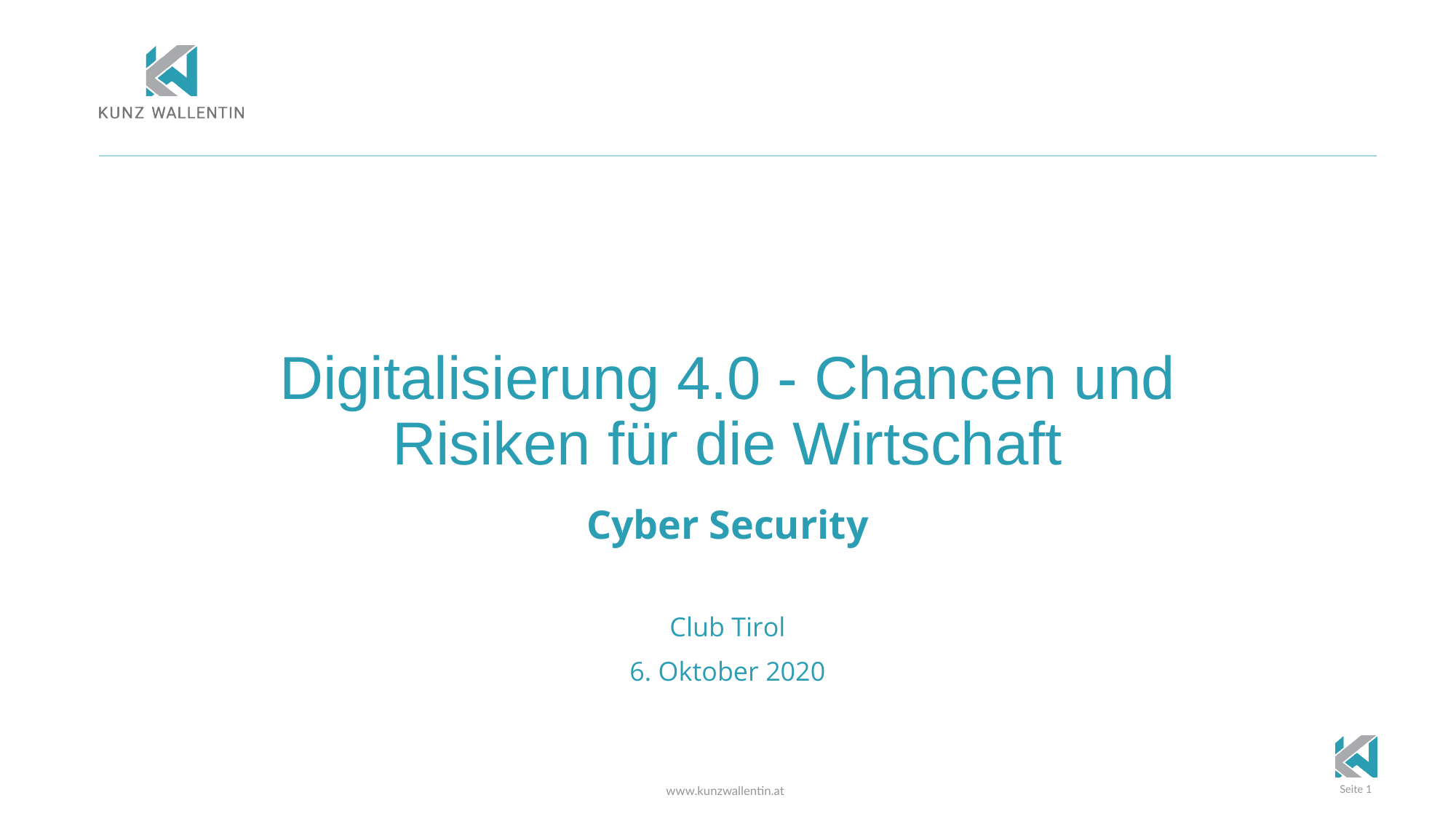

# Digitalisierung 4.0 - Chancen und Risiken für die Wirtschaft
Cyber Security

Club Tirol
6. Oktober 2020